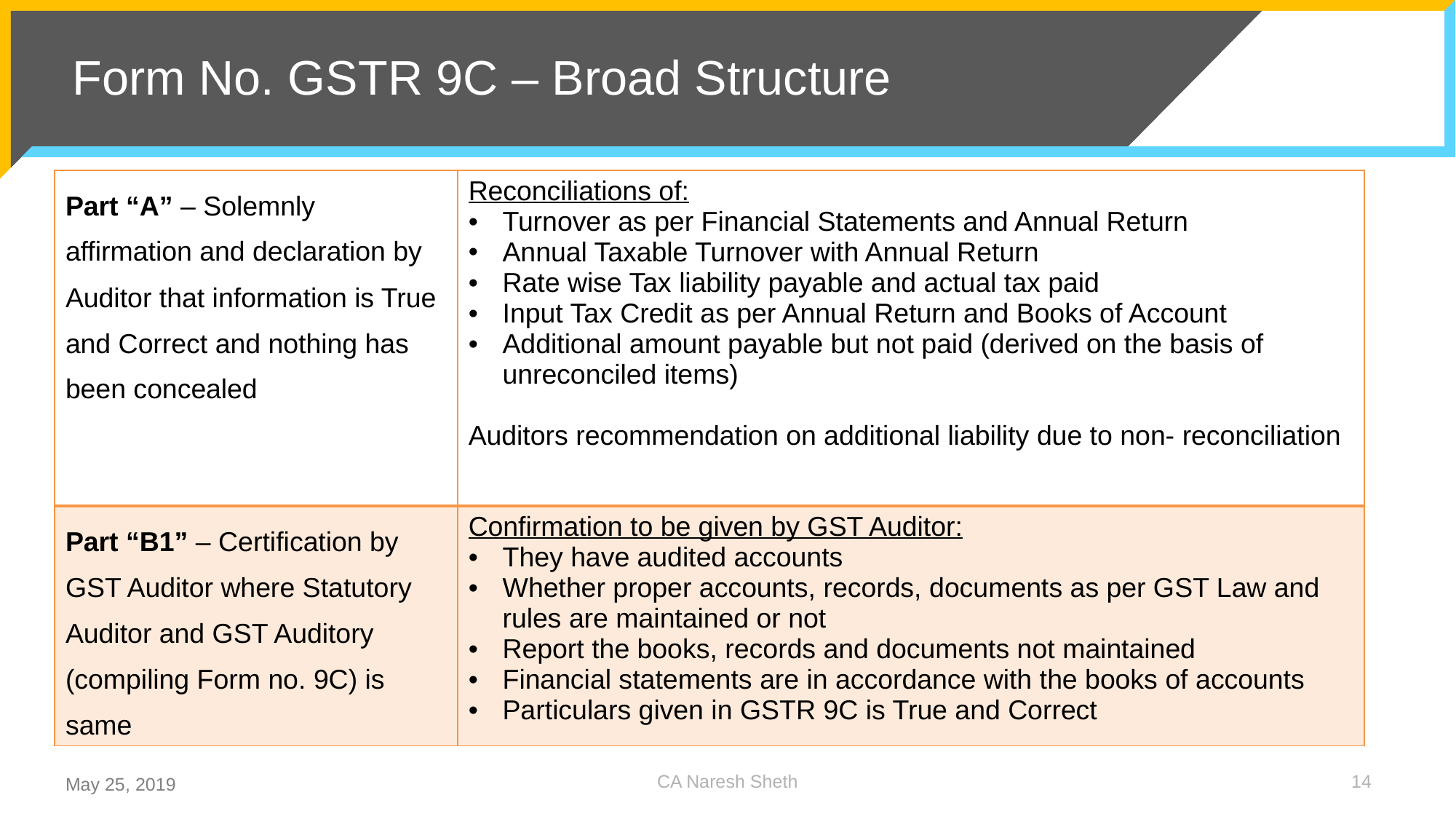

# Form No. GSTR 9C – Broad Structure
| Part “A” – Solemnly affirmation and declaration by Auditor that information is True and Correct and nothing has been concealed | Reconciliations of: Turnover as per Financial Statements and Annual Return Annual Taxable Turnover with Annual Return Rate wise Tax liability payable and actual tax paid Input Tax Credit as per Annual Return and Books of Account Additional amount payable but not paid (derived on the basis of unreconciled items) Auditors recommendation on additional liability due to non- reconciliation |
| --- | --- |
| Part “B1” – Certification by GST Auditor where Statutory Auditor and GST Auditory (compiling Form no. 9C) is same | Confirmation to be given by GST Auditor: They have audited accounts Whether proper accounts, records, documents as per GST Law and rules are maintained or not Report the books, records and documents not maintained Financial statements are in accordance with the books of accounts Particulars given in GSTR 9C is True and Correct |
CA Naresh Sheth
14
May 25, 2019